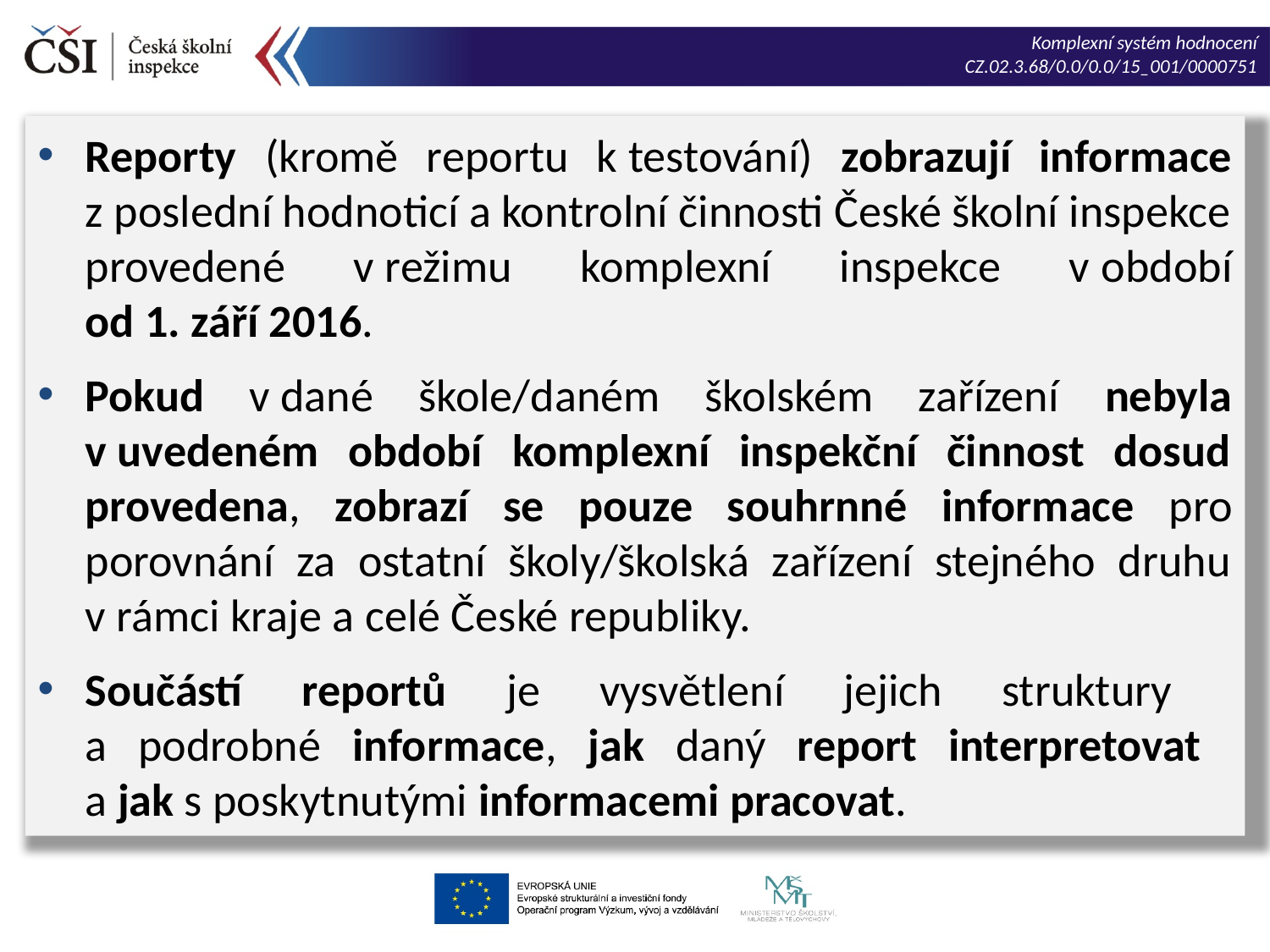

Reporty (kromě reportu k testování) zobrazují informace z poslední hodnoticí a kontrolní činnosti České školní inspekce provedené v režimu komplexní inspekce v období od 1. září 2016.
Pokud v dané škole/daném školském zařízení nebyla v uvedeném období komplexní inspekční činnost dosud provedena, zobrazí se pouze souhrnné informace pro porovnání za ostatní školy/školská zařízení stejného druhu v rámci kraje a celé České republiky.
Součástí reportů je vysvětlení jejich struktury
a podrobné informace, jak daný report interpretovat
a jak s poskytnutými informacemi pracovat.